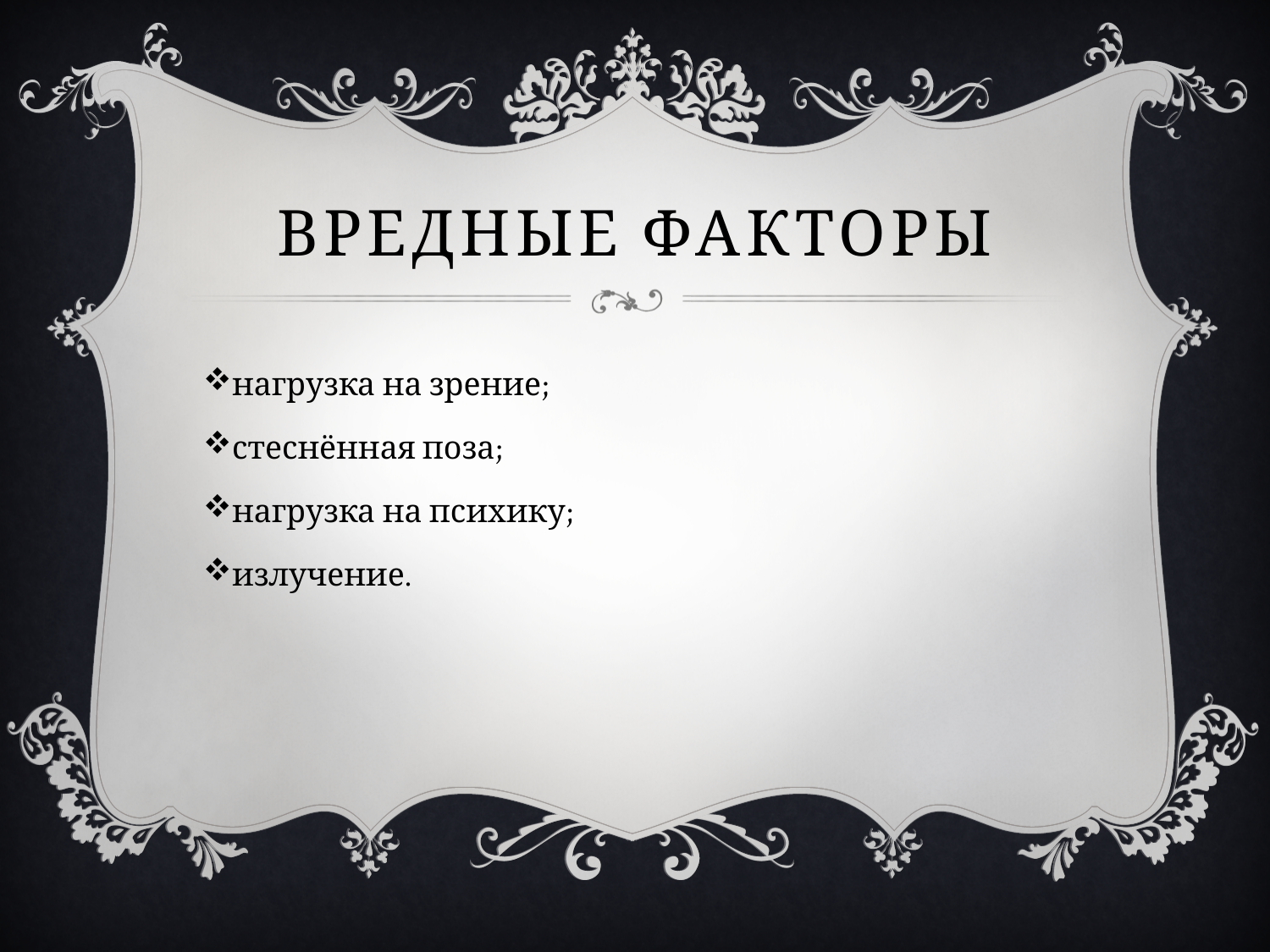

# Вредные факторы
нагрузка на зрение;
стеснённая поза;
нагрузка на психику;
излучение.